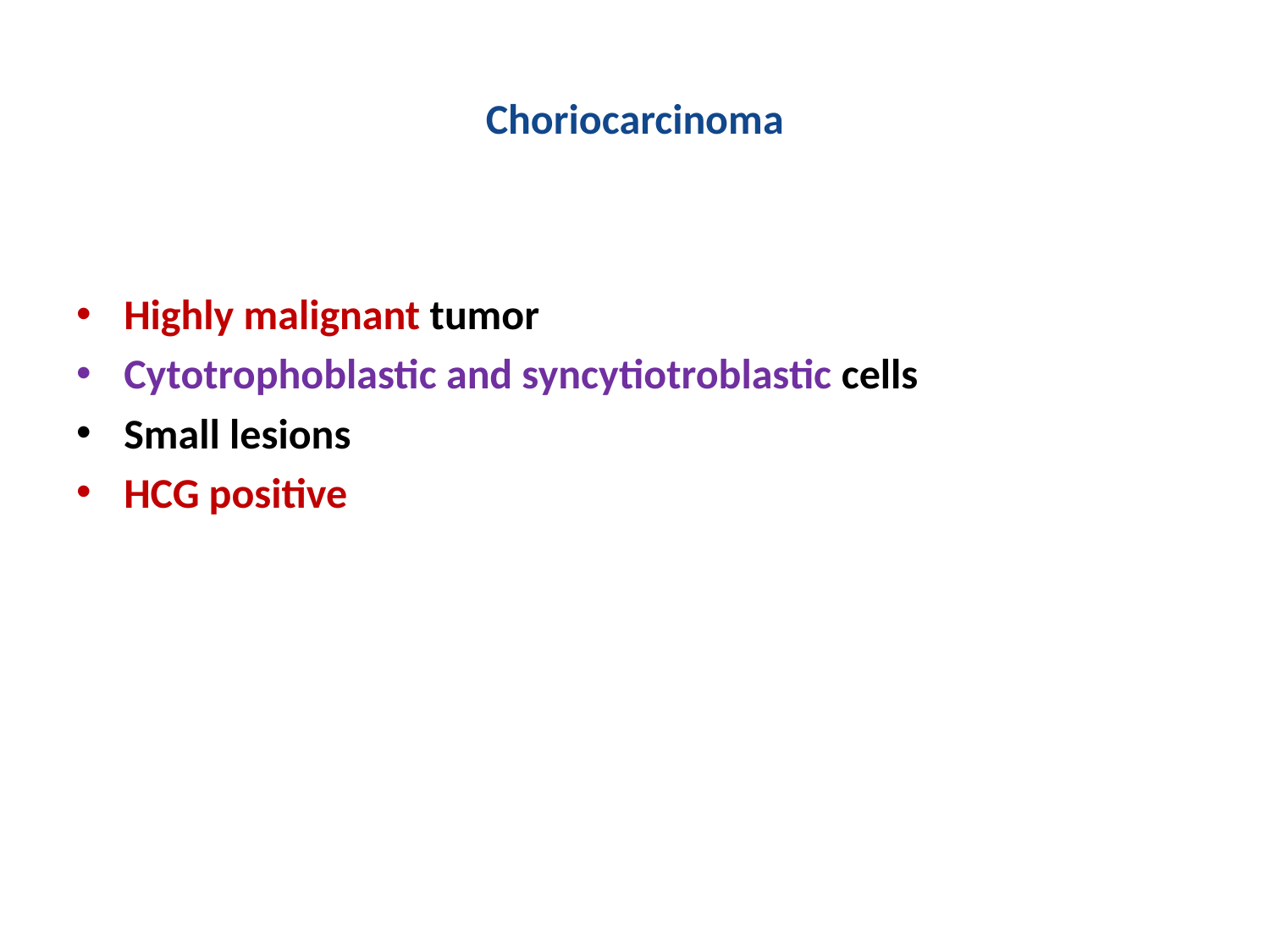

# Choriocarcinoma

Highly malignant tumor
Cytotrophoblastic and syncytiotroblastic cells
Small lesions
HCG positive